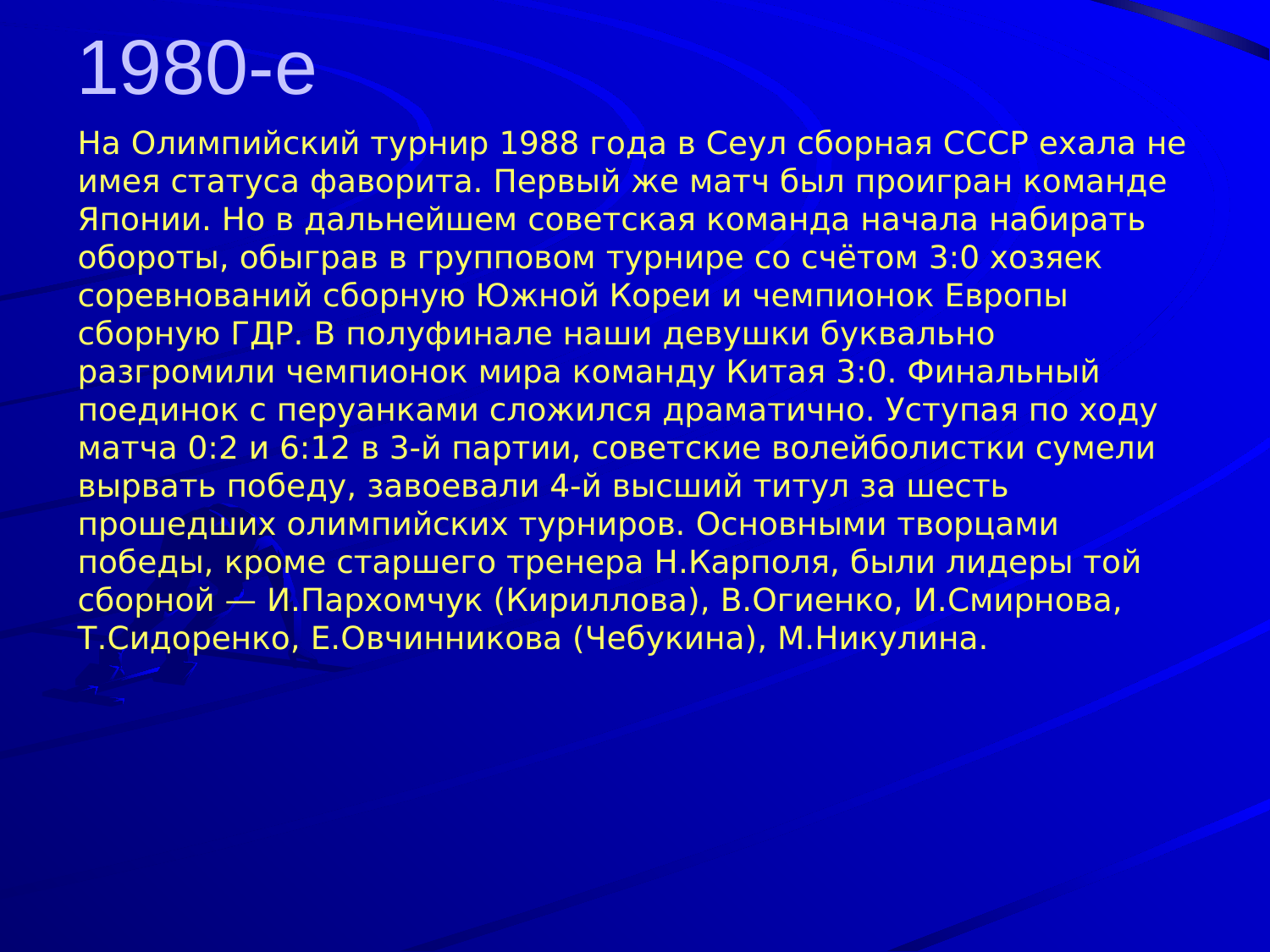

# 1980-е
На Олимпийский турнир 1988 года в Сеул сборная СССР ехала не имея статуса фаворита. Первый же матч был проигран команде Японии. Но в дальнейшем советская команда начала набирать обороты, обыграв в групповом турнире со счётом 3:0 хозяек соревнований сборную Южной Кореи и чемпионок Европы сборную ГДР. В полуфинале наши девушки буквально разгромили чемпионок мира команду Китая 3:0. Финальный поединок с перуанками сложился драматично. Уступая по ходу матча 0:2 и 6:12 в 3-й партии, советские волейболистки сумели вырвать победу, завоевали 4-й высший титул за шесть прошедших олимпийских турниров. Основными творцами победы, кроме старшего тренера Н.Карполя, были лидеры той сборной — И.Пархомчук (Кириллова), В.Огиенко, И.Смирнова, Т.Сидоренко, Е.Овчинникова (Чебукина), М.Никулина.